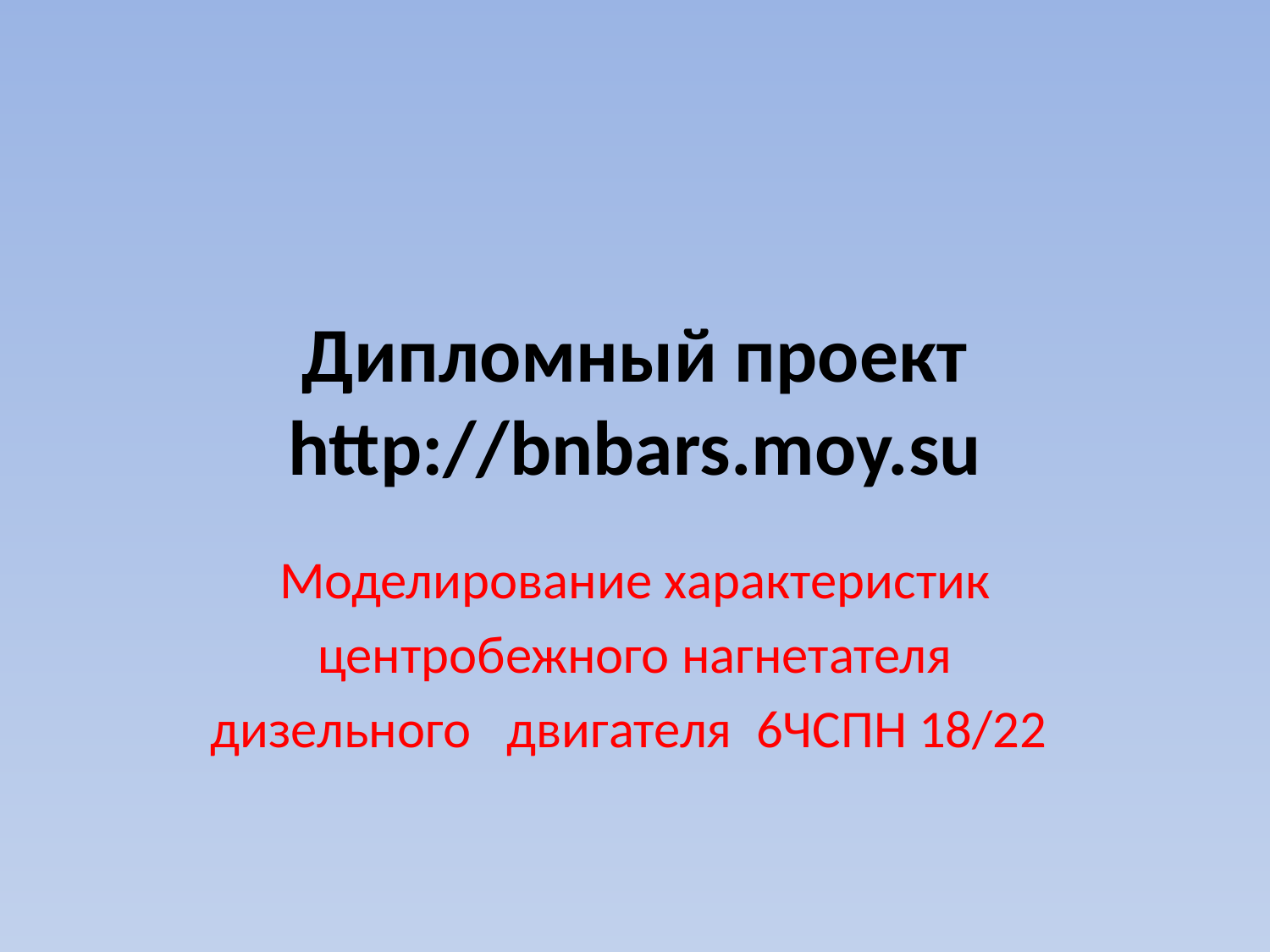

# Дипломный проект http://bnbars.moy.su
Моделирование характеристик
центробежного нагнетателя
дизельного   двигателя  6ЧСПН 18/22